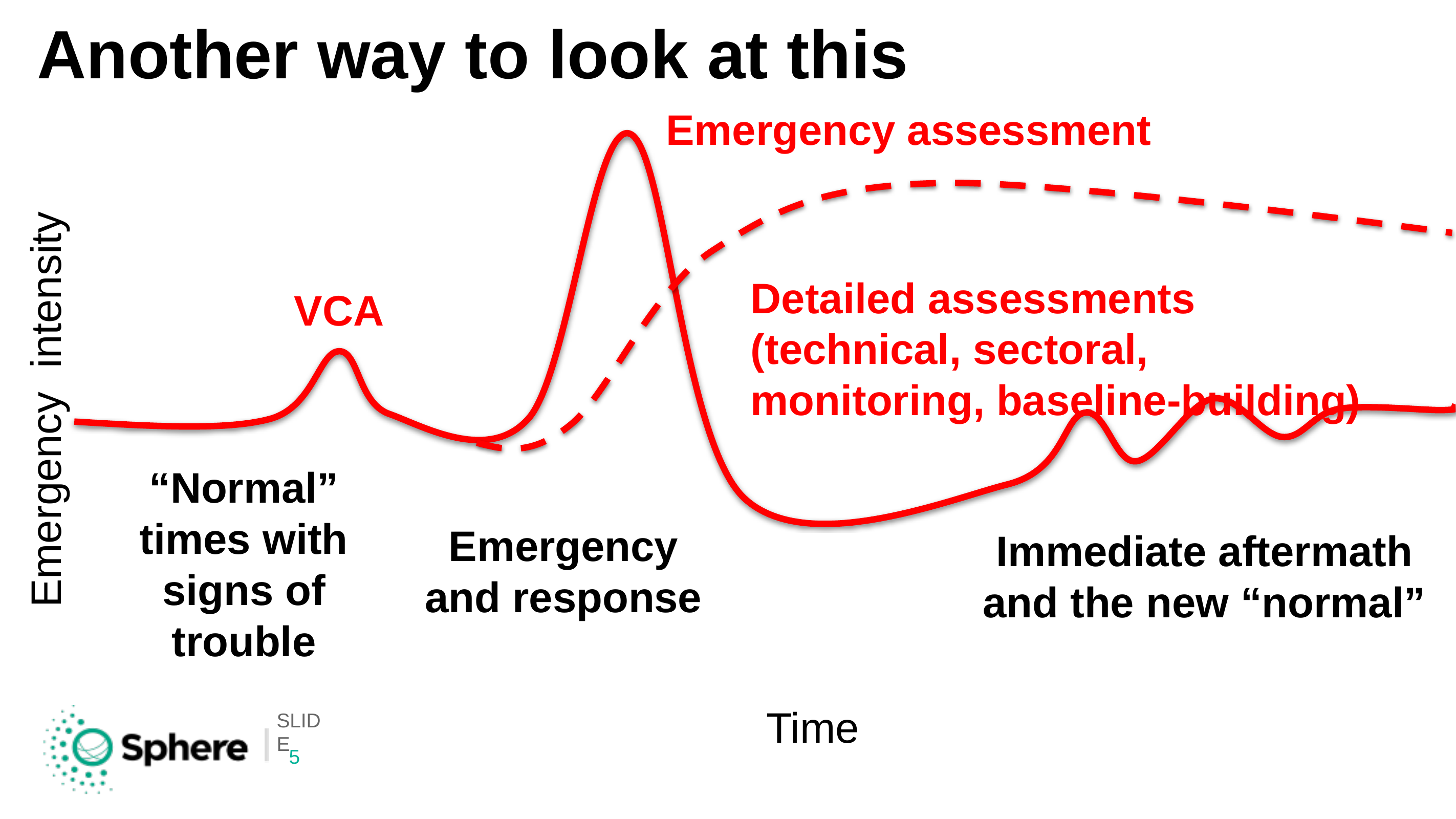

# Another way to look at this
Emergency assessment

Detailed assessments
(technical, sectoral, monitoring, baseline-building)
VCA
Emergency  intensity
“Normal” times with signs of trouble
Emergency and response
Immediate aftermath and the new “normal”
Time
5